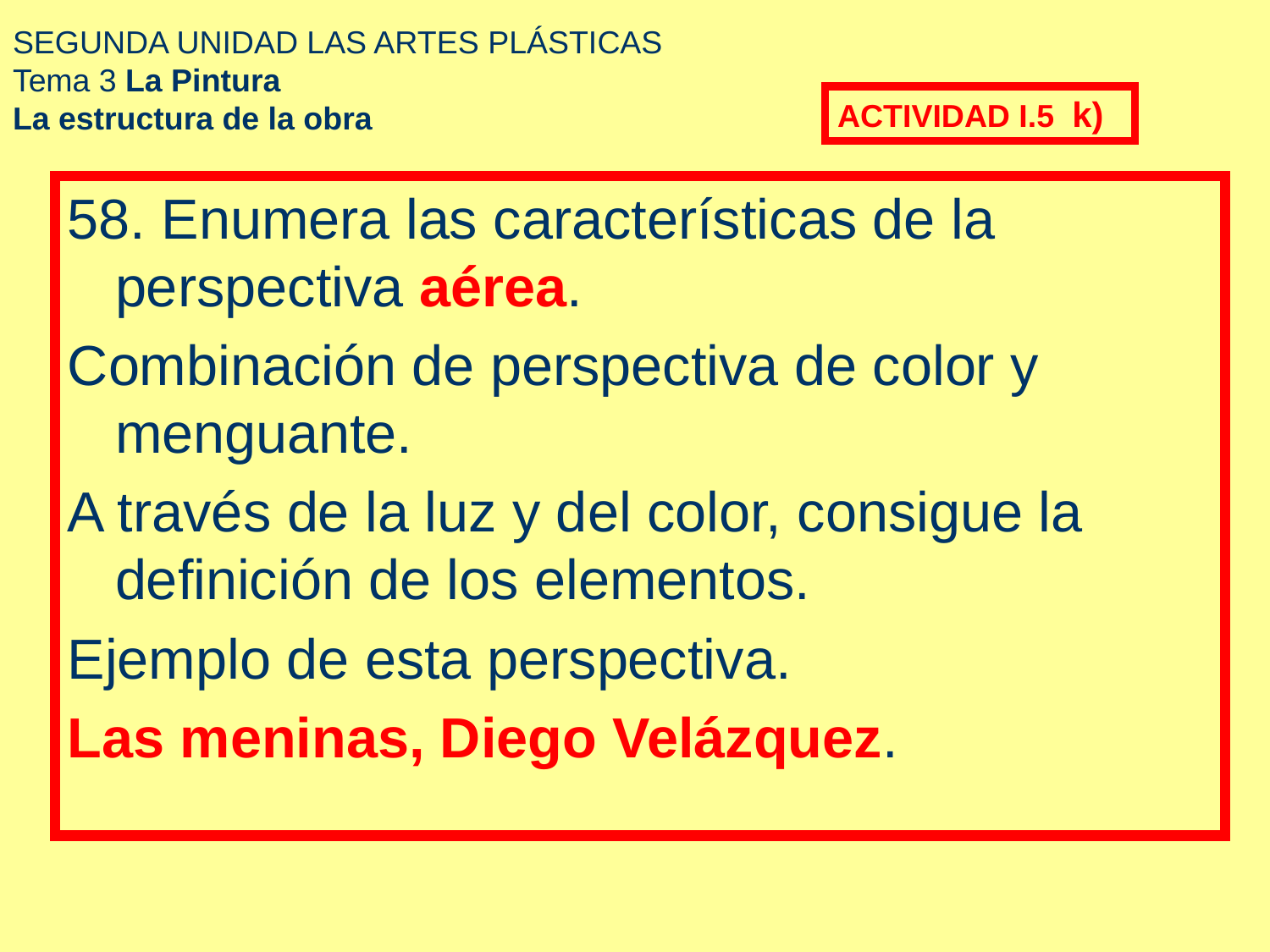

# SEGUNDA UNIDAD LAS ARTES PLÁSTICAS Tema 3 La Pintura La estructura de la obra
ACTIVIDAD I.5  k)
58. Enumera las características de la perspectiva aérea.
Combinación de perspectiva de color y menguante.
A través de la luz y del color, consigue la definición de los elementos.
Ejemplo de esta perspectiva.
Las meninas, Diego Velázquez.